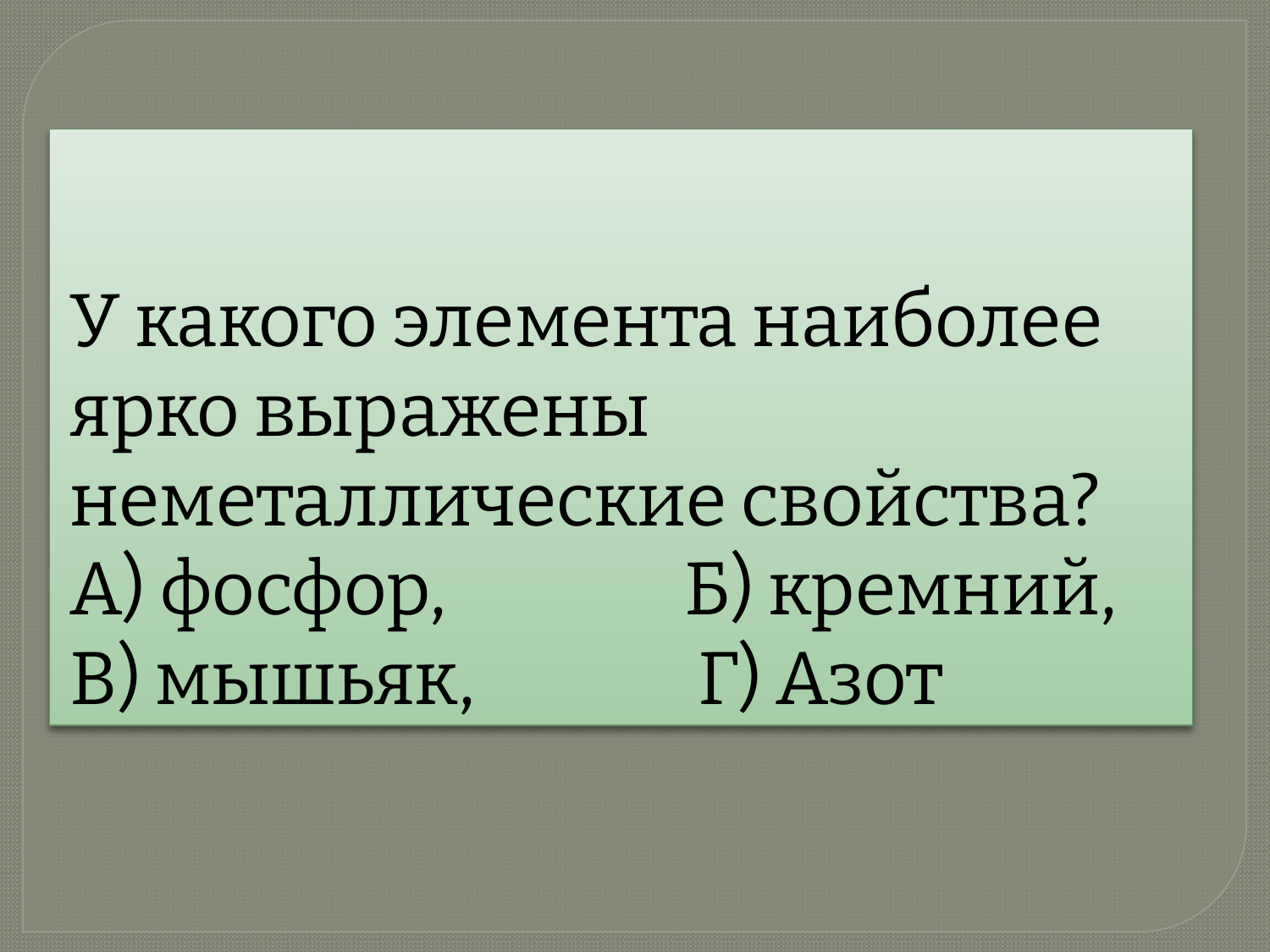

# У какого элемента наиболее ярко выражены неметаллические свойства? А) фосфор,                Б) кремний, В) мышьяк,               Г) Азот